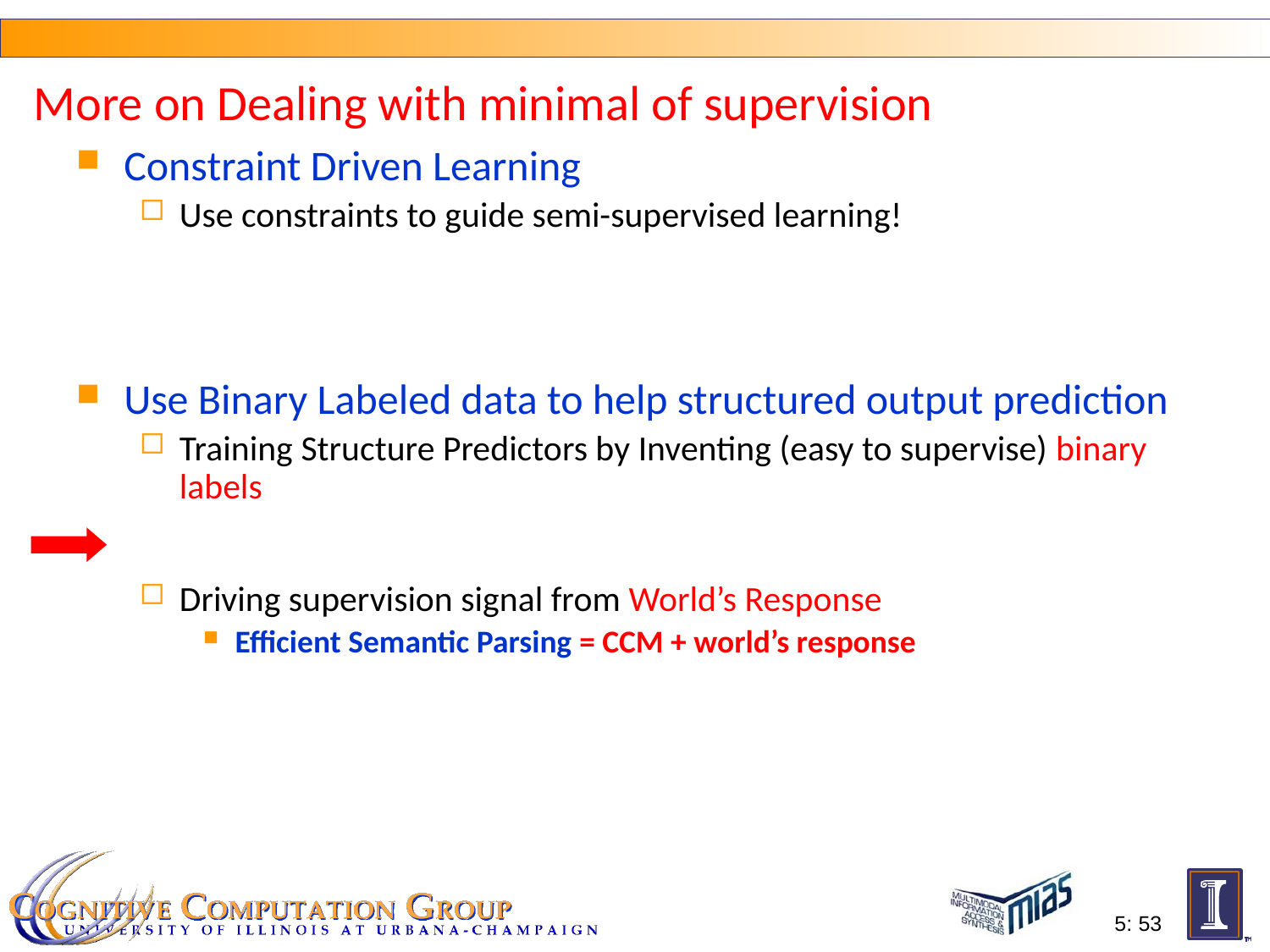

# More on Dealing with minimal of supervision
Constraint Driven Learning
Use constraints to guide semi-supervised learning!

Use Binary Labeled data to help structured output prediction
Training Structure Predictors by Inventing (easy to supervise) binary labels

Driving supervision signal from World’s Response
Efficient Semantic Parsing = CCM + world’s response

5: 53